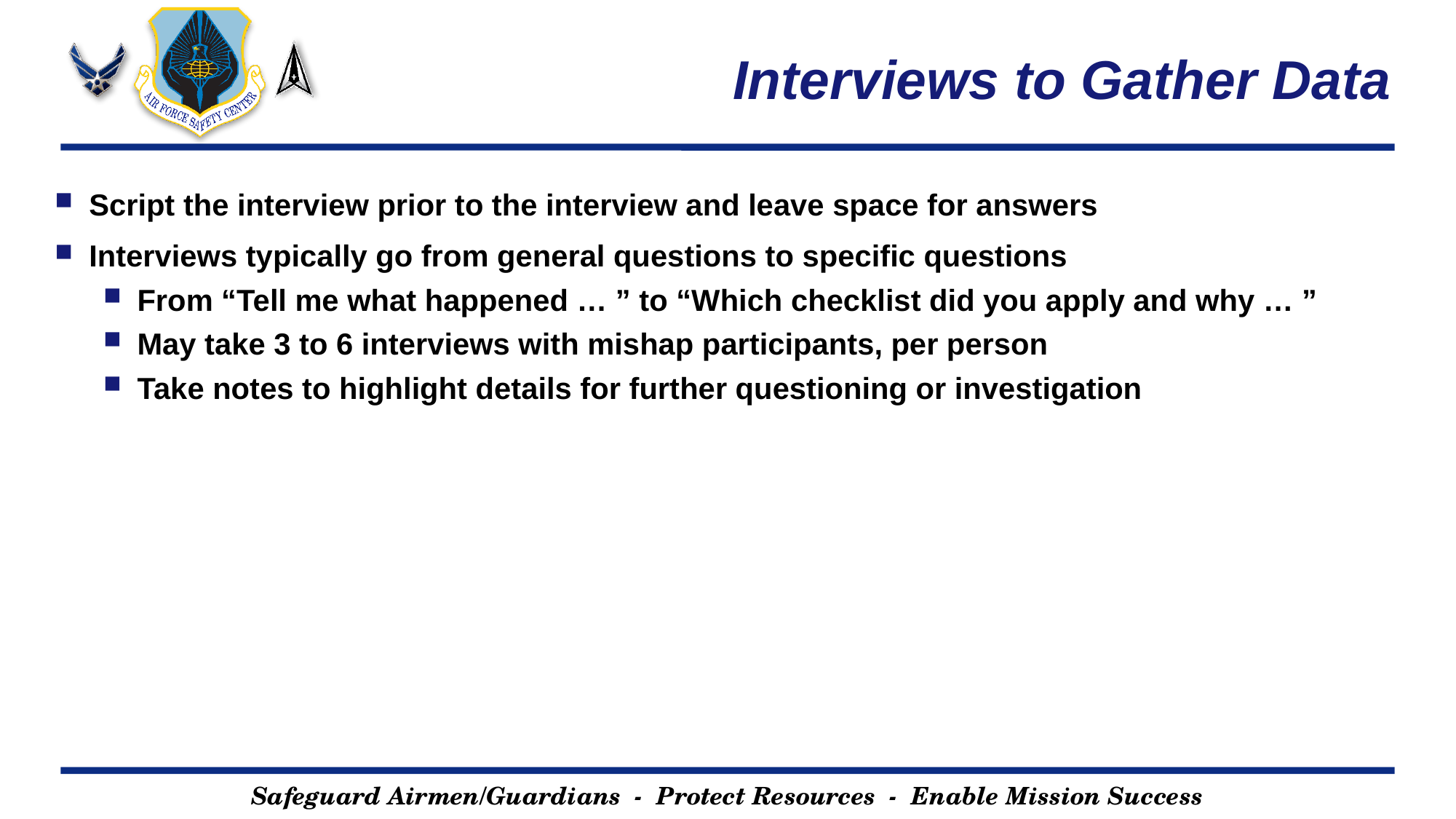

# Interviews to Gather Data
Script the interview prior to the interview and leave space for answers
Interviews typically go from general questions to specific questions
From “Tell me what happened … ” to “Which checklist did you apply and why … ”
May take 3 to 6 interviews with mishap participants, per person
Take notes to highlight details for further questioning or investigation